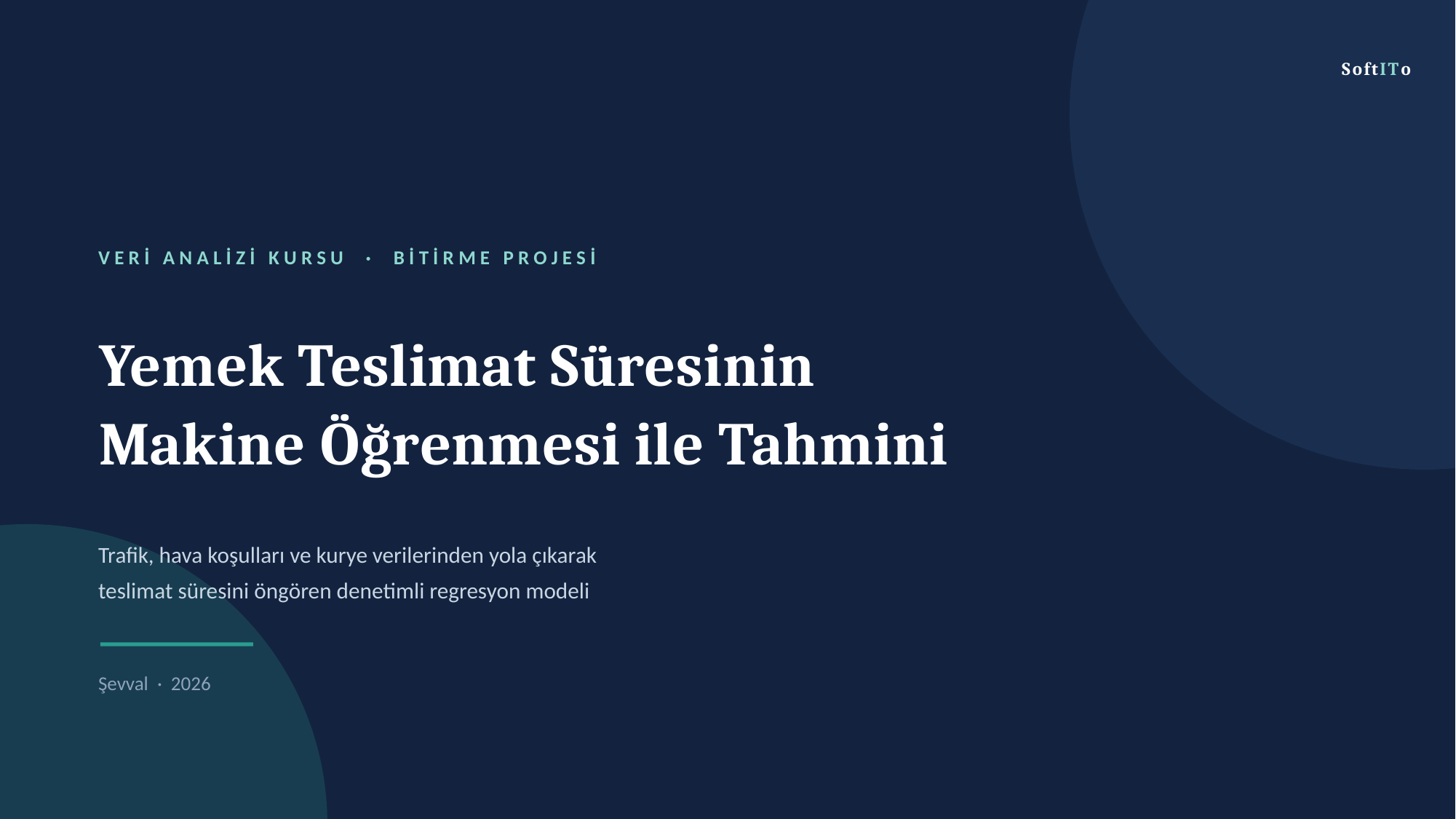

SoftITo
VERİ ANALİZİ KURSU  ·  BİTİRME PROJESİ
Yemek Teslimat Süresinin
Makine Öğrenmesi ile Tahmini
Trafik, hava koşulları ve kurye verilerinden yola çıkarak
teslimat süresini öngören denetimli regresyon modeli

Şevval  ·  2026